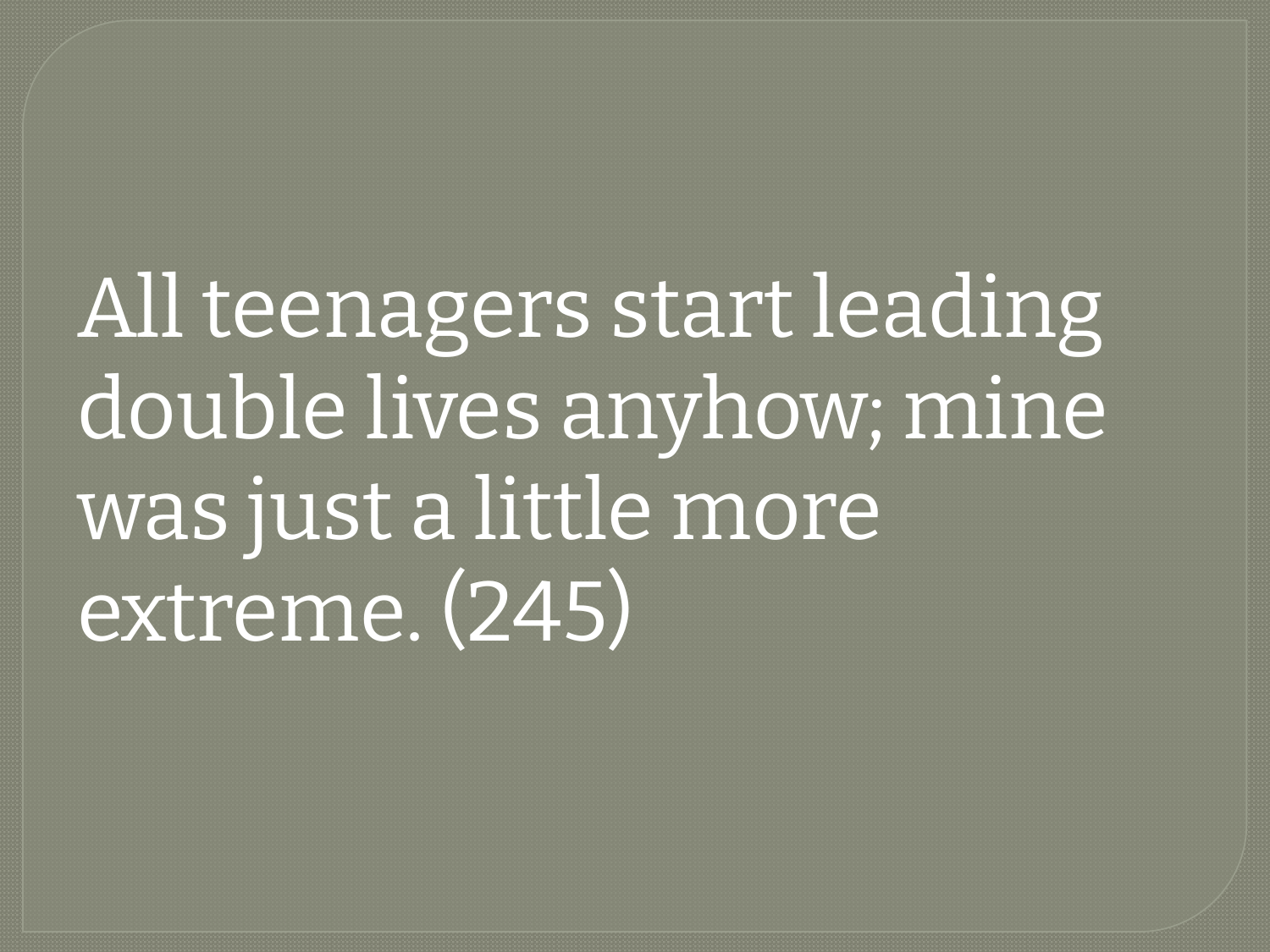

All teenagers start leading double lives anyhow; mine was just a little more extreme. (245)